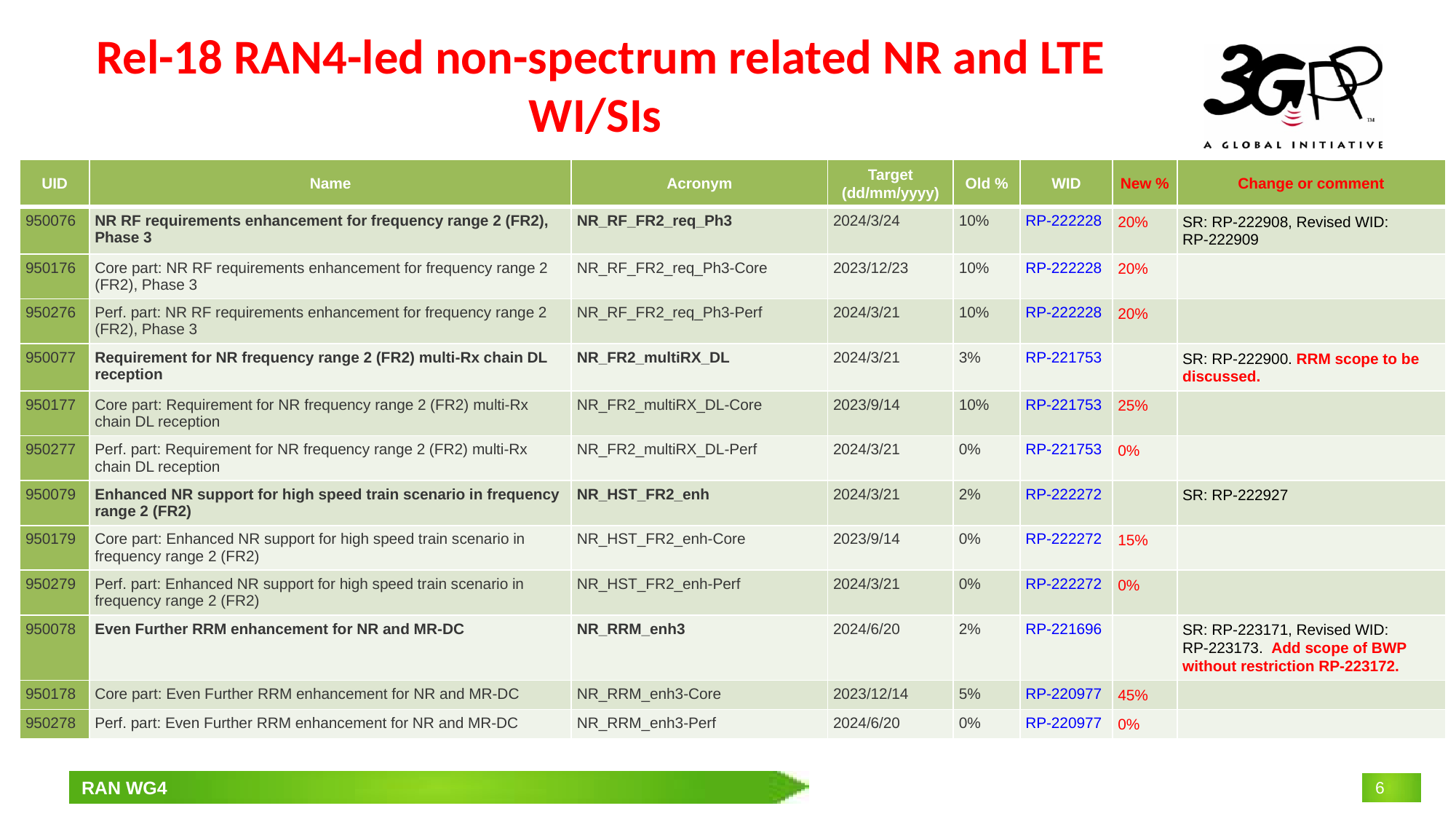

# Rel-18 RAN4-led non-spectrum related NR and LTE WI/SIs
| UID | Name | Acronym | Target (dd/mm/yyyy) | Old % | WID | New % | Change or comment |
| --- | --- | --- | --- | --- | --- | --- | --- |
| 950076 | NR RF requirements enhancement for frequency range 2 (FR2), Phase 3 | NR\_RF\_FR2\_req\_Ph3 | 2024/3/24 | 10% | RP-222228 | 20% | SR: RP‑222908, Revised WID: RP‑222909 |
| 950176 | Core part: NR RF requirements enhancement for frequency range 2 (FR2), Phase 3 | NR\_RF\_FR2\_req\_Ph3-Core | 2023/12/23 | 10% | RP-222228 | 20% |  |
| 950276 | Perf. part: NR RF requirements enhancement for frequency range 2 (FR2), Phase 3 | NR\_RF\_FR2\_req\_Ph3-Perf | 2024/3/21 | 10% | RP-222228 | 20% |  |
| 950077 | Requirement for NR frequency range 2 (FR2) multi-Rx chain DL reception | NR\_FR2\_multiRX\_DL | 2024/3/21 | 3% | RP-221753 |  | SR: RP‑222900. RRM scope to be discussed. |
| 950177 | Core part: Requirement for NR frequency range 2 (FR2) multi-Rx chain DL reception | NR\_FR2\_multiRX\_DL-Core | 2023/9/14 | 10% | RP-221753 | 25% |  |
| 950277 | Perf. part: Requirement for NR frequency range 2 (FR2) multi-Rx chain DL reception | NR\_FR2\_multiRX\_DL-Perf | 2024/3/21 | 0% | RP-221753 | 0% |  |
| 950079 | Enhanced NR support for high speed train scenario in frequency range 2 (FR2) | NR\_HST\_FR2\_enh | 2024/3/21 | 2% | RP-222272 |  | SR: RP‑222927 |
| 950179 | Core part: Enhanced NR support for high speed train scenario in frequency range 2 (FR2) | NR\_HST\_FR2\_enh-Core | 2023/9/14 | 0% | RP-222272 | 15% |  |
| 950279 | Perf. part: Enhanced NR support for high speed train scenario in frequency range 2 (FR2) | NR\_HST\_FR2\_enh-Perf | 2024/3/21 | 0% | RP-222272 | 0% |  |
| 950078 | Even Further RRM enhancement for NR and MR-DC | NR\_RRM\_enh3 | 2024/6/20 | 2% | RP-221696 |  | SR: RP‑223171, Revised WID: RP‑223173. Add scope of BWP without restriction RP‑223172. |
| 950178 | Core part: Even Further RRM enhancement for NR and MR-DC | NR\_RRM\_enh3-Core | 2023/12/14 | 5% | RP-220977 | 45% |  |
| 950278 | Perf. part: Even Further RRM enhancement for NR and MR-DC | NR\_RRM\_enh3-Perf | 2024/6/20 | 0% | RP-220977 | 0% |  |